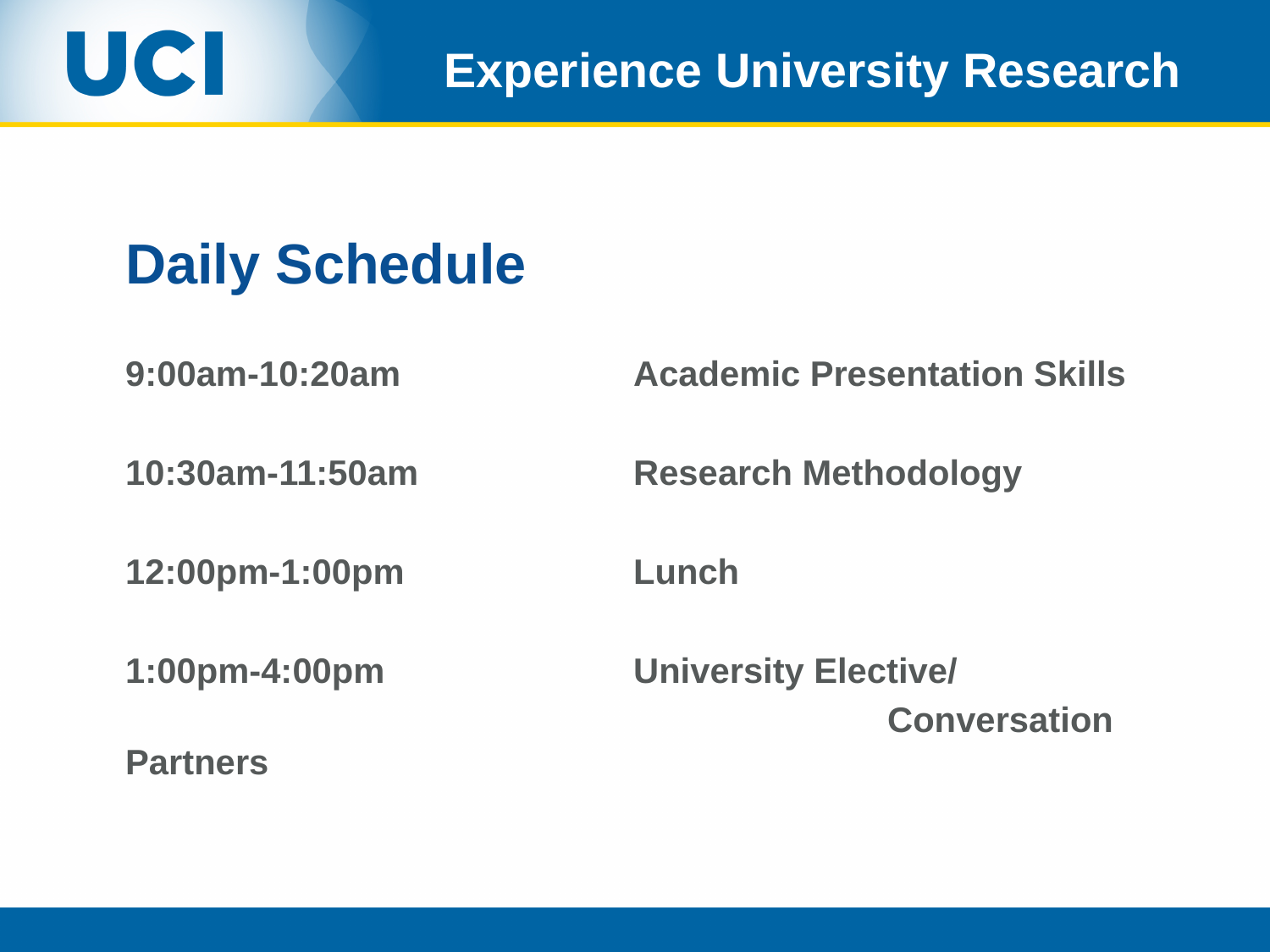

# Experience University Research
Daily Schedule

9:00am-10:20am		Academic Presentation Skills

10:30am-11:50am		Research Methodology

12:00pm-1:00pm		Lunch

1:00pm-4:00pm		University Elective/
						Conversation Partners